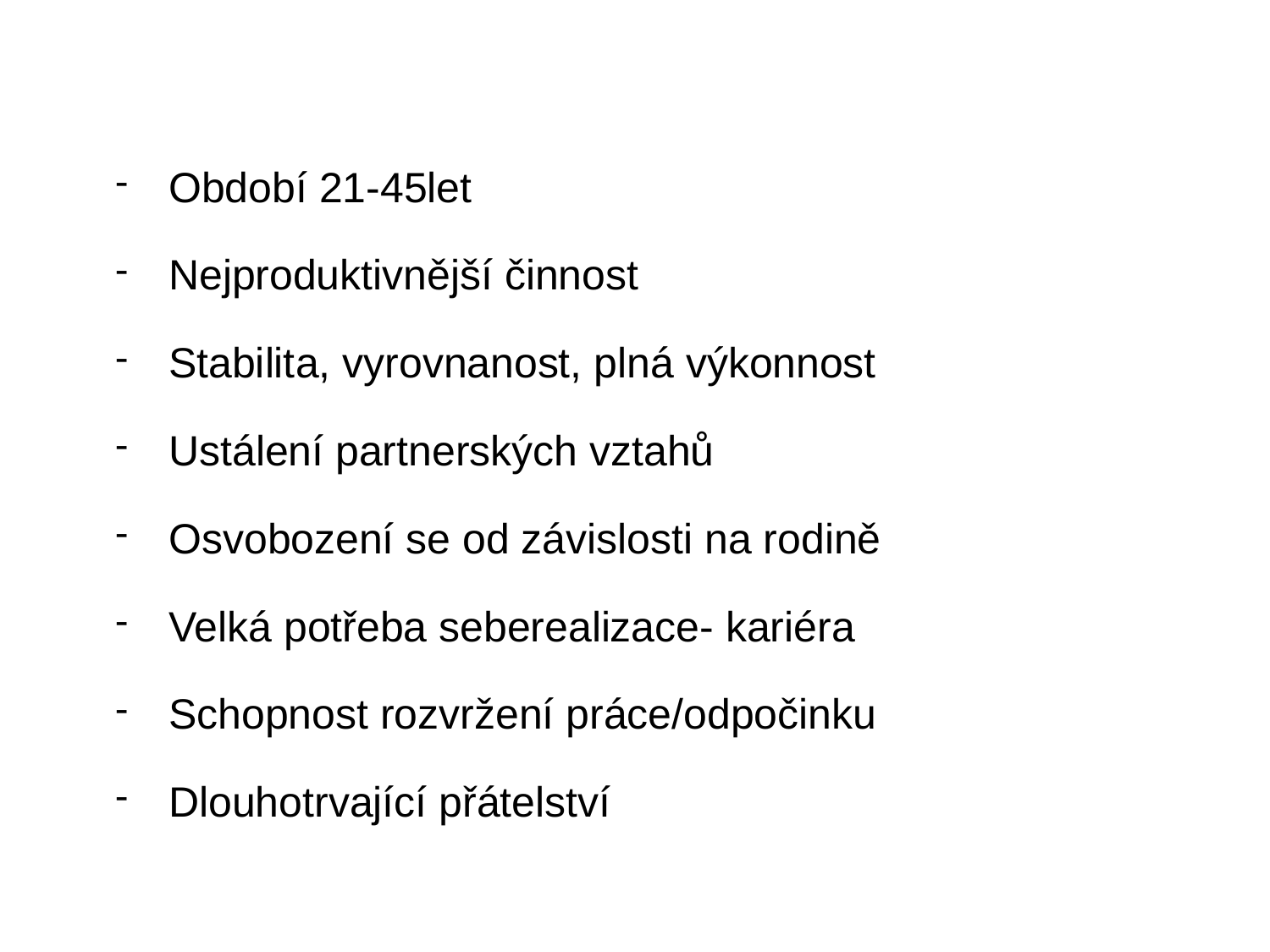

Období 21-45let
Nejproduktivnější činnost
Stabilita, vyrovnanost, plná výkonnost
Ustálení partnerských vztahů
Osvobození se od závislosti na rodině
Velká potřeba seberealizace- kariéra
Schopnost rozvržení práce/odpočinku
Dlouhotrvající přátelství
# Charakteristika